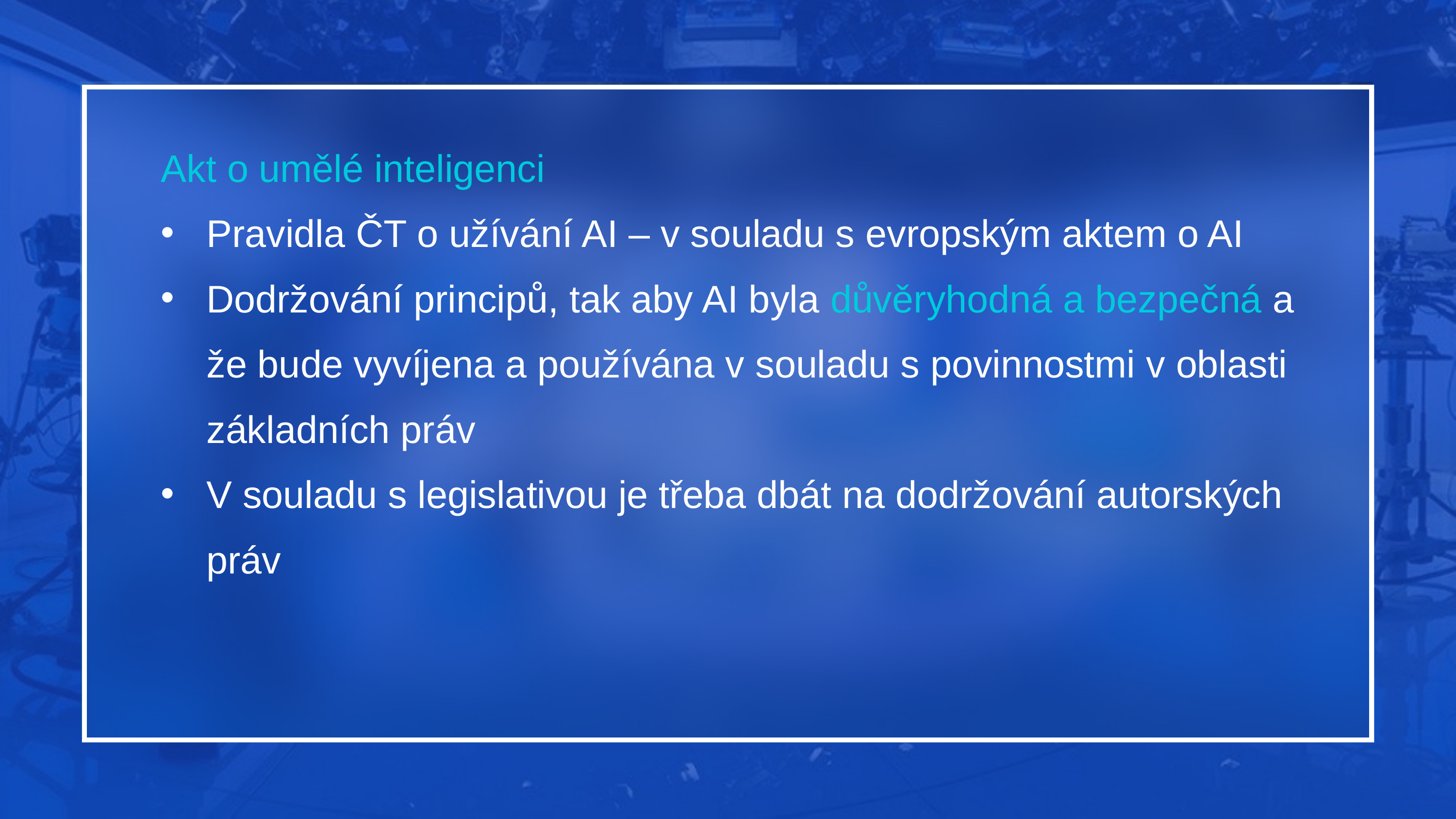

Akt o umělé inteligenci
Pravidla ČT o užívání AI – v souladu s evropským aktem o AI
Dodržování principů, tak aby AI byla důvěryhodná a bezpečná a že bude vyvíjena a používána v souladu s povinnostmi v oblasti základních práv
V souladu s legislativou je třeba dbát na dodržování autorských práv